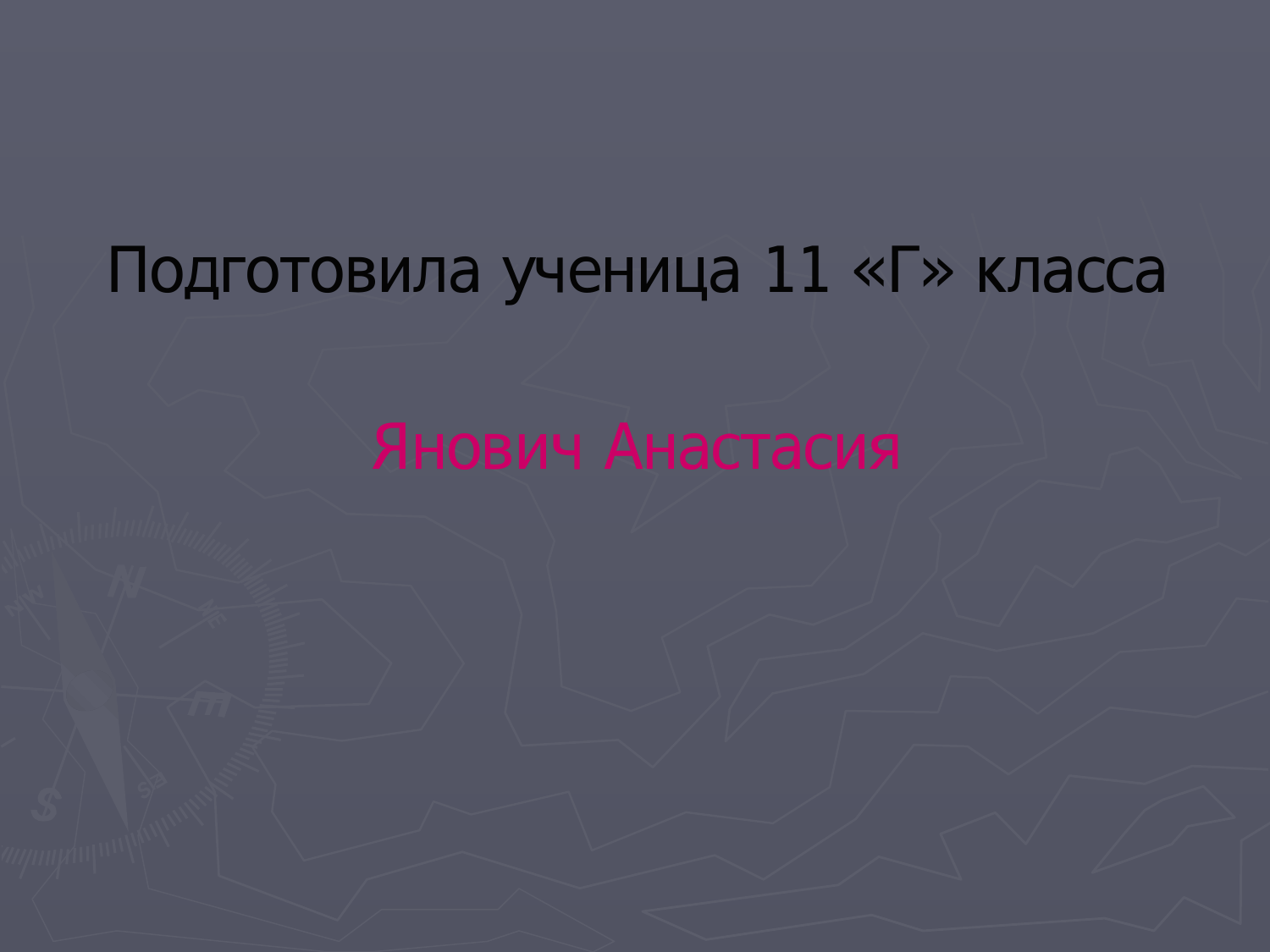

Подготовила ученица 11 «Г» класса

                Янович Анастасия